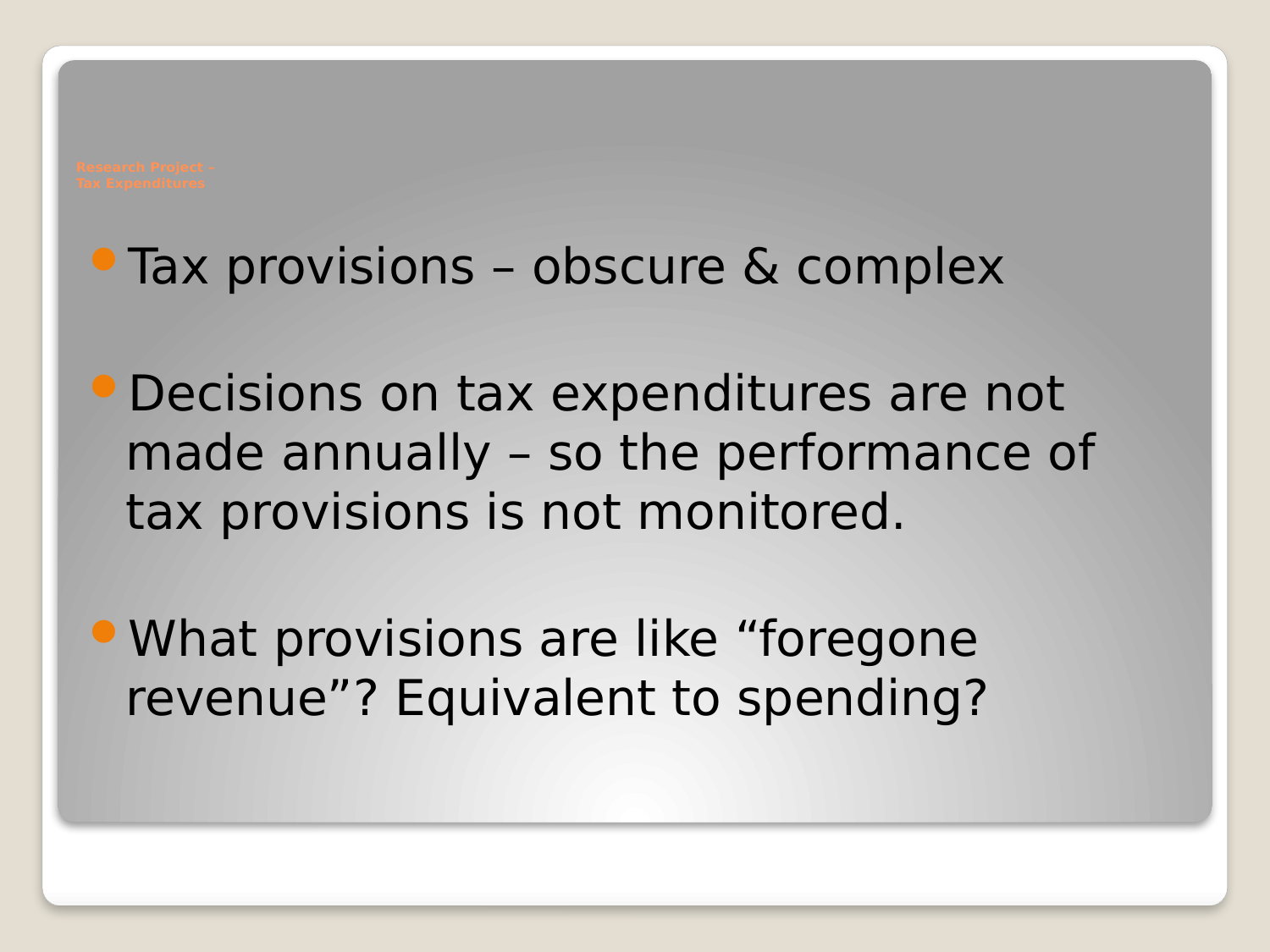

# Research Project – Tax Expenditures
Tax provisions – obscure & complex

Decisions on tax expenditures are not made annually – so the performance of tax provisions is not monitored.

What provisions are like “foregone revenue”? Equivalent to spending?